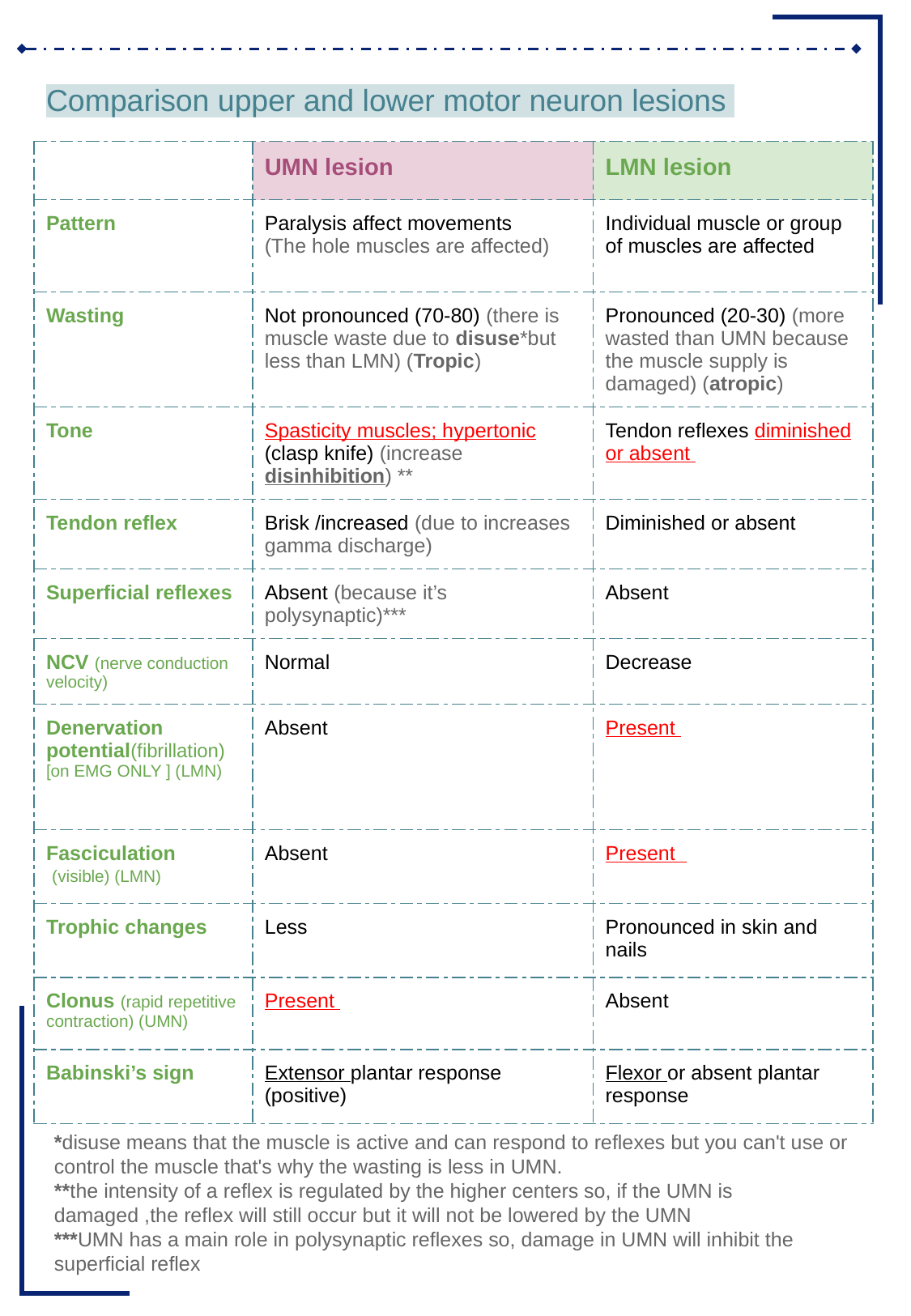

Comparison upper and lower motor neuron lesions
|  | UMN lesion | LMN lesion |
| --- | --- | --- |
| Pattern | Paralysis affect movements (The hole muscles are affected) | Individual muscle or group of muscles are affected |
| Wasting | Not pronounced (70-80) (there is muscle waste due to disuse\*but less than LMN) (Tropic) | Pronounced (20-30) (more wasted than UMN because the muscle supply is damaged) (non tropic) |
|  | UMN lesion | LMN lesion |
| --- | --- | --- |
| Pattern | Paralysis affect movements (The hole muscles are affected) | Individual muscle or group of muscles are affected |
| Wasting | Not pronounced (70-80) (there is muscle waste due to disuse\*but less than LMN) (Tropic) | Pronounced (20-30) (more wasted than UMN because the muscle supply is damaged) (atropic) |
| Tone | Spasticity muscles; hypertonic (clasp knife) (increase disinhibition) \*\* | Tendon reflexes diminished or absent |
| Tendon reflex | Brisk /increased (due to increases gamma discharge) | Diminished or absent |
| Superficial reflexes | Absent (because it’s polysynaptic)\*\*\* | Absent |
| NCV (nerve conduction velocity) | Normal | Decrease |
| Denervation potential(fibrillation) [on EMG ONLY ] (LMN) | Absent | Present |
| Fasciculation (visible) (LMN) | Absent | Present |
| Trophic changes | Less | Pronounced in skin and nails |
| Clonus (rapid repetitive contraction) (UMN) | Present | Absent |
| Babinski’s sign | Extensor plantar response (positive) | Flexor or absent plantar response |
*disuse means that the muscle is active and can respond to reflexes but you can't use or control the muscle that's why the wasting is less in UMN.
**the intensity of a reflex is regulated by the higher centers so, if the UMN is damaged ,the reflex will still occur but it will not be lowered by the UMN
***UMN has a main role in polysynaptic reflexes so, damage in UMN will inhibit the superficial reflex